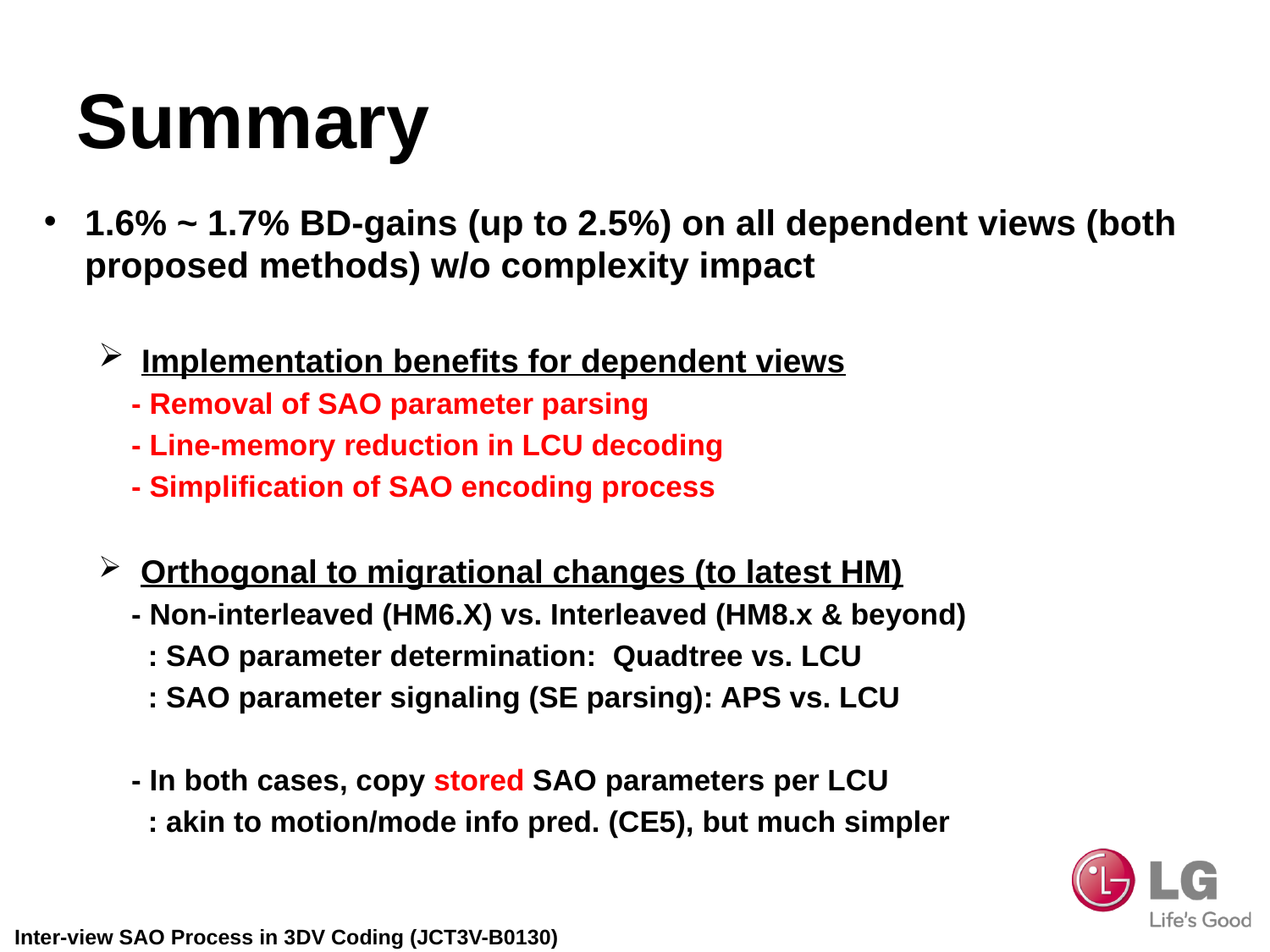

# Summary
1.6% ~ 1.7% BD-gains (up to 2.5%) on all dependent views (both proposed methods) w/o complexity impact

 Implementation benefits for dependent views
    - Removal of SAO parameter parsing
    - Line-memory reduction in LCU decoding
    - Simplification of SAO encoding process

 Orthogonal to migrational changes (to latest HM)
    - Non-interleaved (HM6.X) vs. Interleaved (HM8.x & beyond)
      : SAO parameter determination:  Quadtree vs. LCU
      : SAO parameter signaling (SE parsing): APS vs. LCU

    - In both cases, copy stored SAO parameters per LCU
      : akin to motion/mode info pred. (CE5), but much simpler